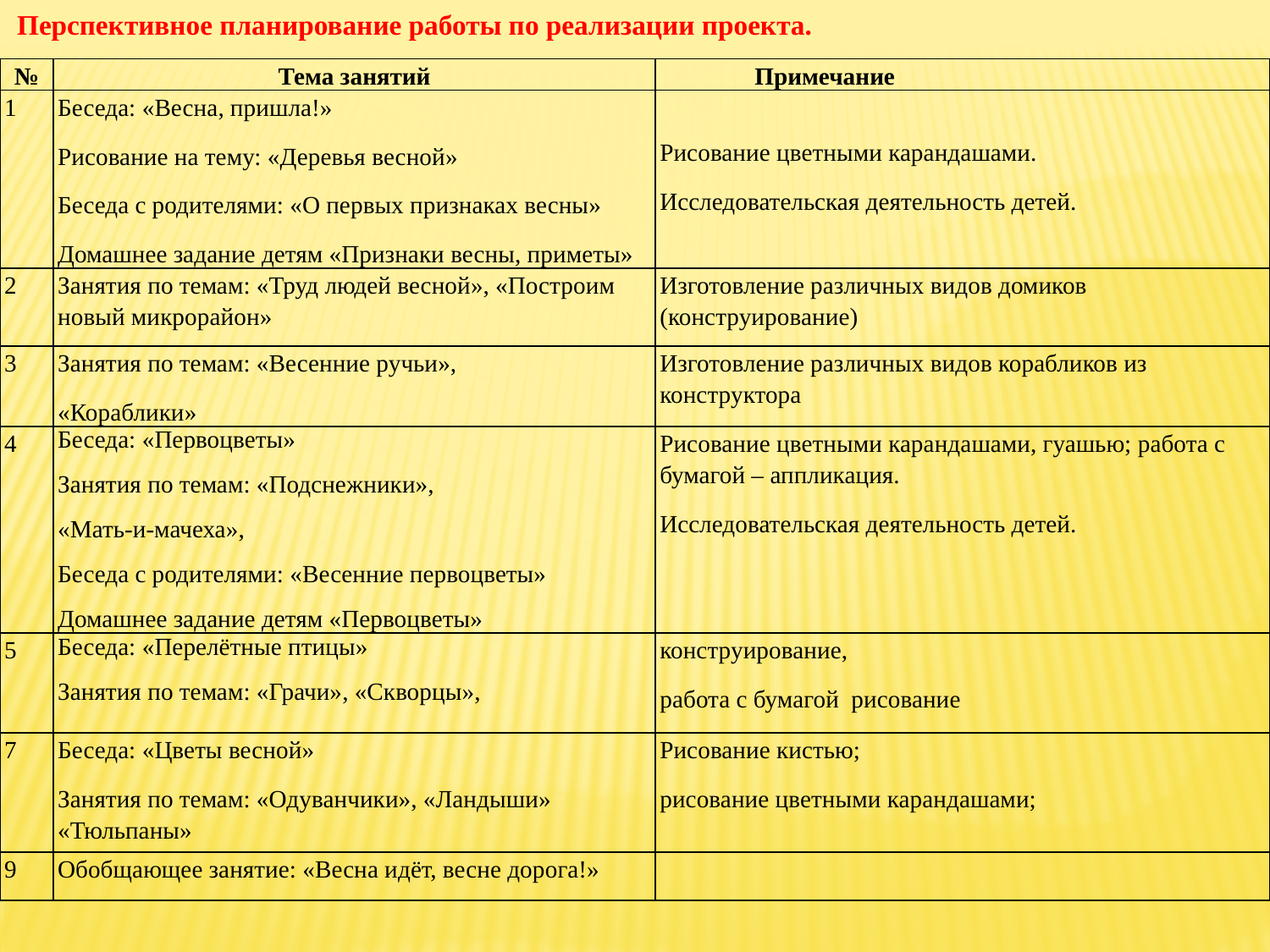

Перспективное планирование работы по реализации проекта.
| № | Тема занятий | Примечание |
| --- | --- | --- |
| 1 | Беседа: «Весна, пришла!» Рисование на тему: «Деревья весной» Беседа с родителями: «О первых признаках весны» Домашнее задание детям «Признаки весны, приметы» | Рисование цветными карандашами. Исследовательская деятельность детей. |
| 2 | Занятия по темам: «Труд людей весной», «Построим новый микрорайон» | Изготовление различных видов домиков (конструирование) |
| 3 | Занятия по темам: «Весенние ручьи», «Кораблики» | Изготовление различных видов корабликов из конструктора |
| 4 | Беседа: «Первоцветы» Занятия по темам: «Подснежники», «Мать-и-мачеха», Беседа с родителями: «Весенние первоцветы» Домашнее задание детям «Первоцветы» | Рисование цветными карандашами, гуашью; работа с бумагой – аппликация. Исследовательская деятельность детей. |
| 5 | Беседа: «Перелётные птицы» Занятия по темам: «Грачи», «Скворцы», | конструирование, работа с бумагой рисование |
| 7 | Беседа: «Цветы весной» Занятия по темам: «Одуванчики», «Ландыши» «Тюльпаны» | Рисование кистью; рисование цветными карандашами; |
| 9 | Обобщающее занятие: «Весна идёт, весне дорога!» |  |